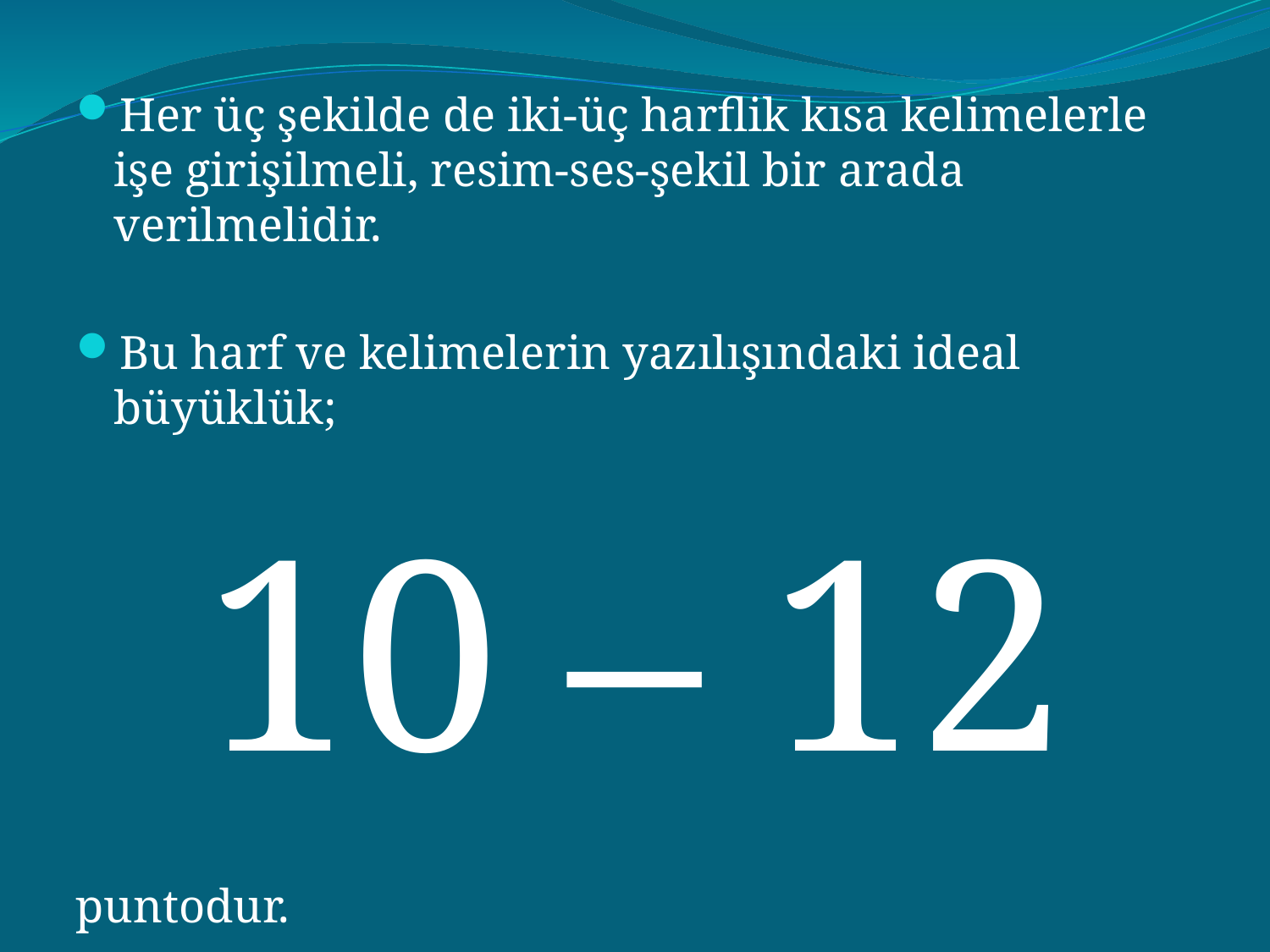

Her üç şekilde de iki-üç harflik kısa kelimelerle işe girişilmeli, resim-ses-şekil bir arada verilmelidir.

Bu harf ve kelimelerin yazılışındaki ideal büyüklük;
10 – 12

puntodur.
#